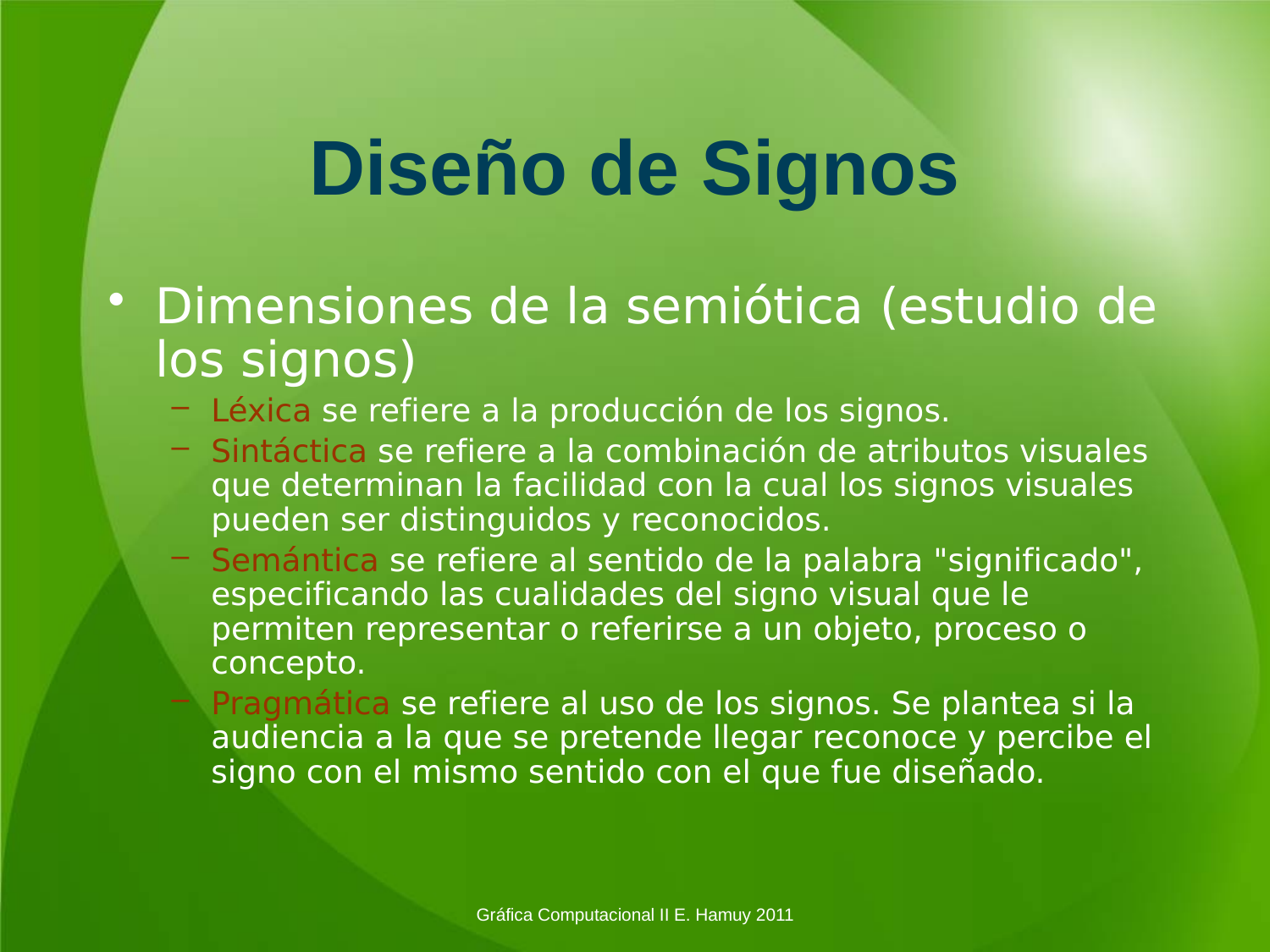

# Diseño de Signos
Dimensiones de la semiótica (estudio de los signos)
Léxica se refiere a la producción de los signos.
Sintáctica se refiere a la combinación de atributos visuales que determinan la facilidad con la cual los signos visuales pueden ser distinguidos y reconocidos.
Semántica se refiere al sentido de la palabra "significado", especificando las cualidades del signo visual que le permiten representar o referirse a un objeto, proceso o concepto.
Pragmática se refiere al uso de los signos. Se plantea si la audiencia a la que se pretende llegar reconoce y percibe el signo con el mismo sentido con el que fue diseñado.
Gráfica Computacional II E. Hamuy 2011